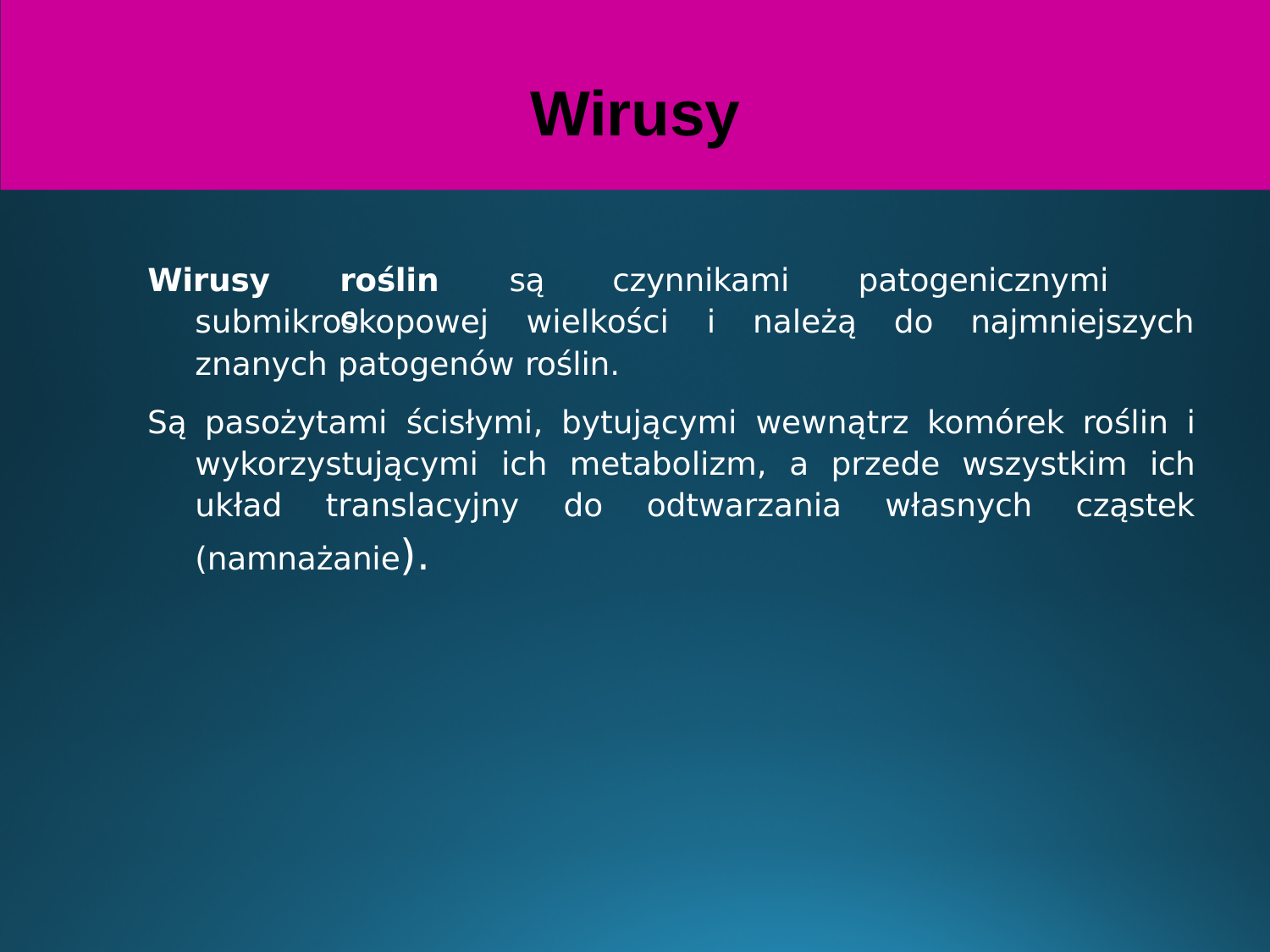

# Wirusy
Wirusy
roślin	są	czynnikami	patogenicznymi	o
submikroskopowej  wielkości  i  należą  do  najmniejszych znanych patogenów roślin.
Są pasożytami ścisłymi, bytującymi wewnątrz komórek roślin i wykorzystującymi  ich  metabolizm,  a  przede  wszystkim  ich układ   translacyjny   do   odtwarzania   własnych   cząstek (namnażanie).